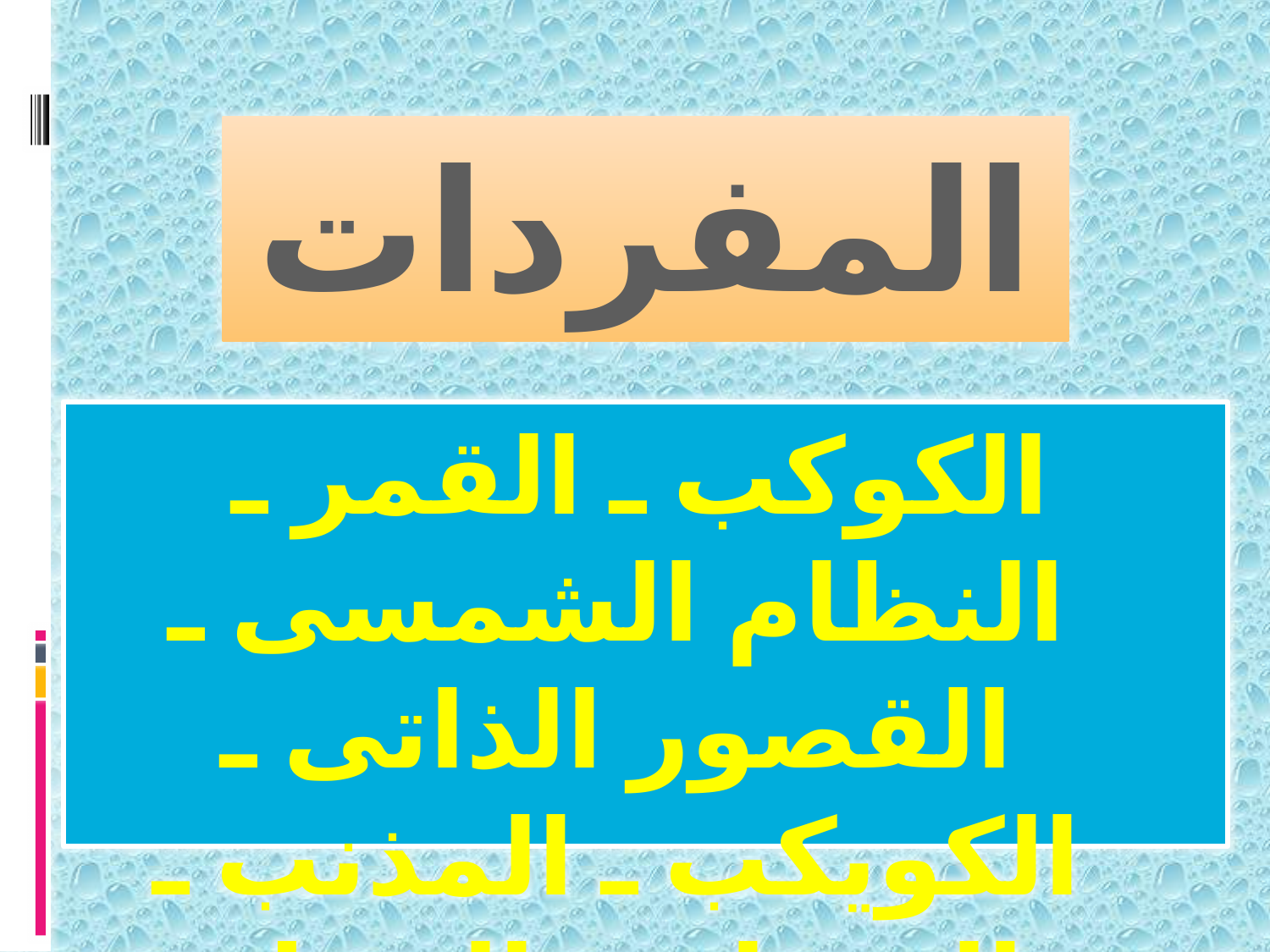

المفردات
الكوكب ـ القمر ـ النظام الشمسى ـ القصور الذاتى ـ الكويكب ـ المذنب ـ الشهاب ـ النيزك